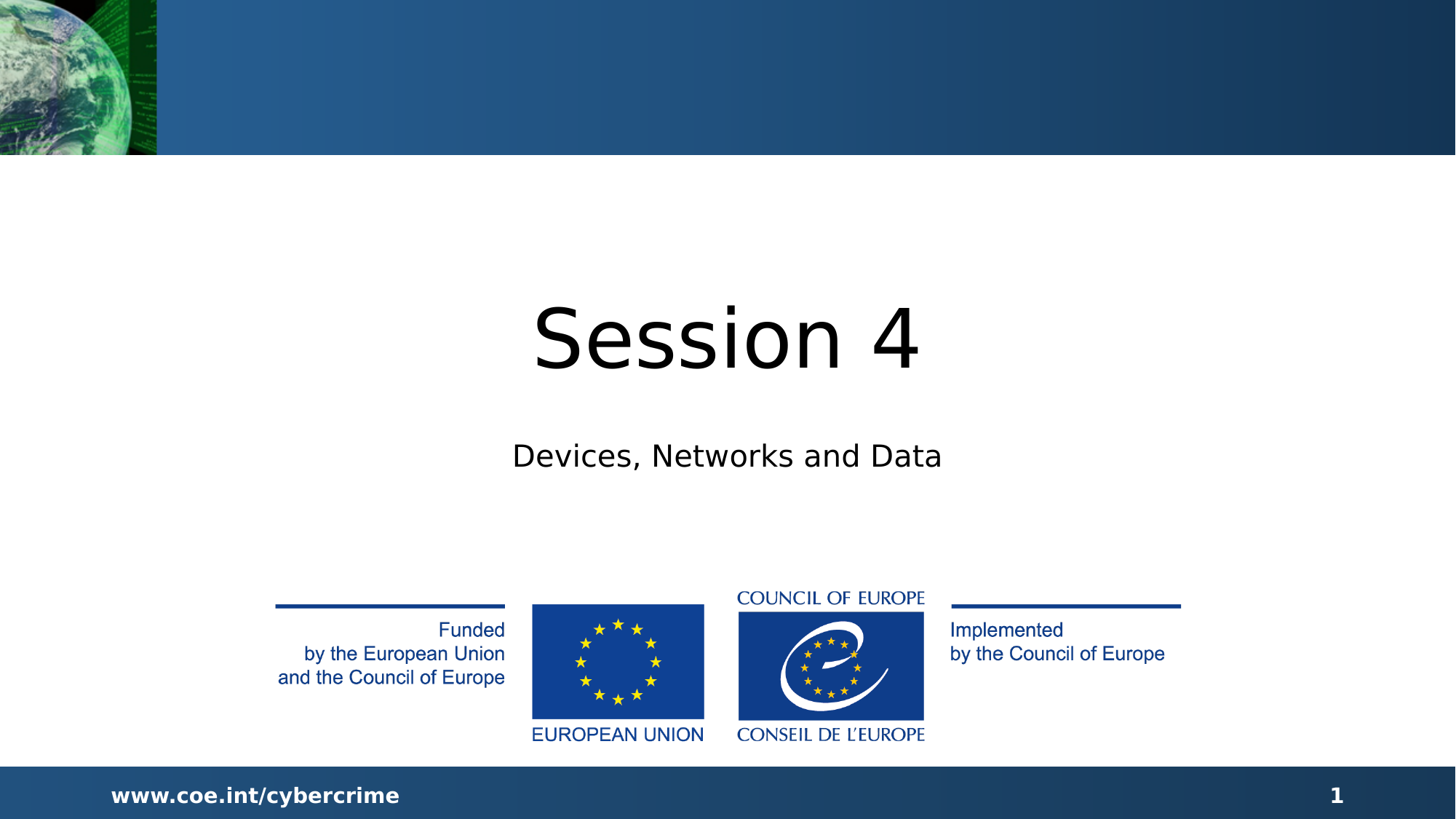

# Session 4
Devices, Networks and Data
1
www.coe.int/cybercrime